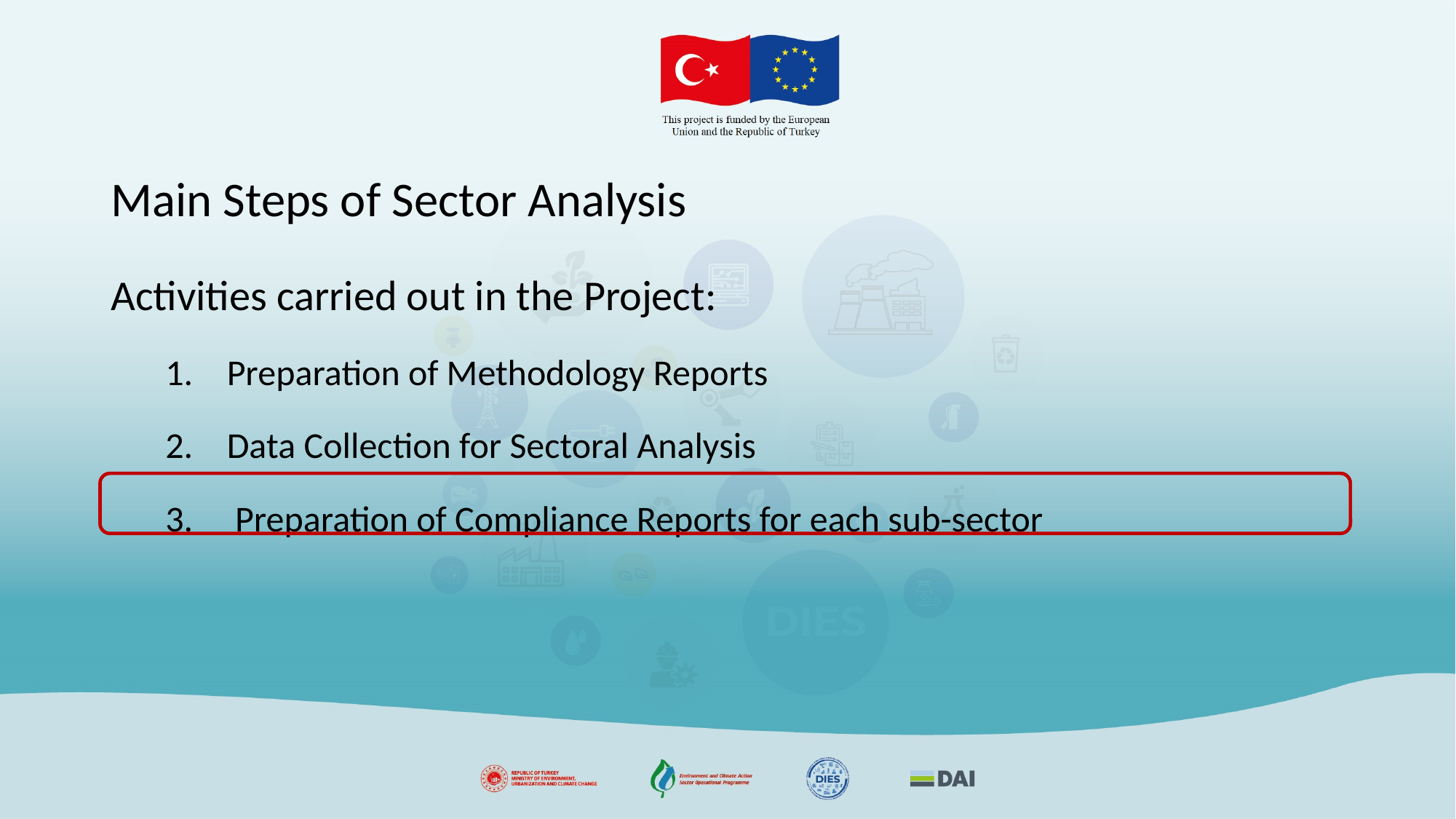

# Main Steps of Sector Analysis
Activities carried out in the Project:
Preparation of Methodology Reports
Data Collection for Sectoral Analysis
 Preparation of Compliance Reports for each sub-sector